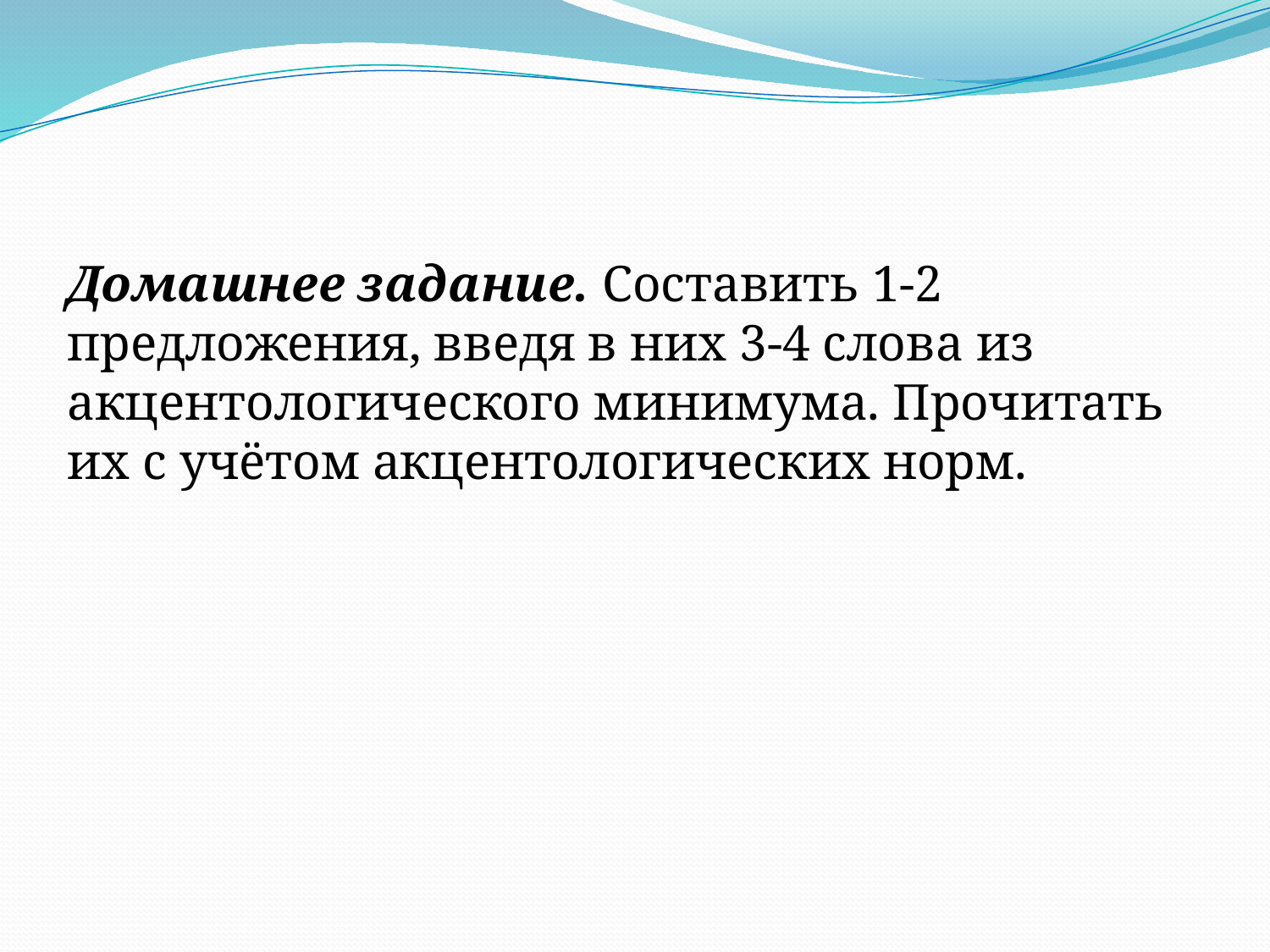

Домашнее задание. Составить 1-2 предложения, введя в них 3-4 слова из акцентологического минимума. Прочитать их с учётом акцентологических норм.